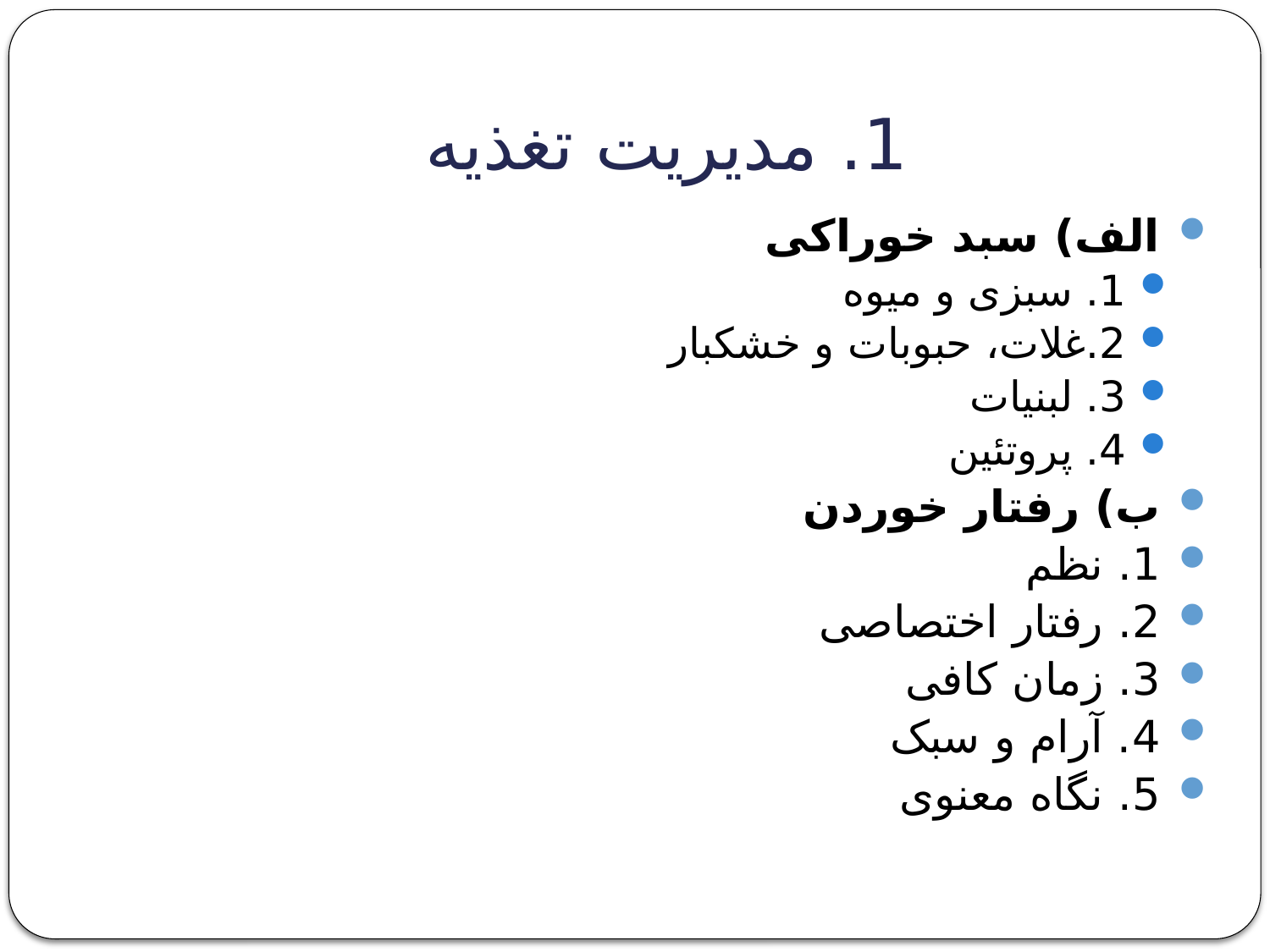

# 1. مدیریت تغذیه
الف) سبد خوراکی
1. سبزی و میوه
2.غلات، حبوبات و خشکبار
3. لبنیات
4. پروتئین
ب) رفتار خوردن
1. نظم
2. رفتار اختصاصی
3. زمان کافی
4. آرام و سبک
5. نگاه معنوی